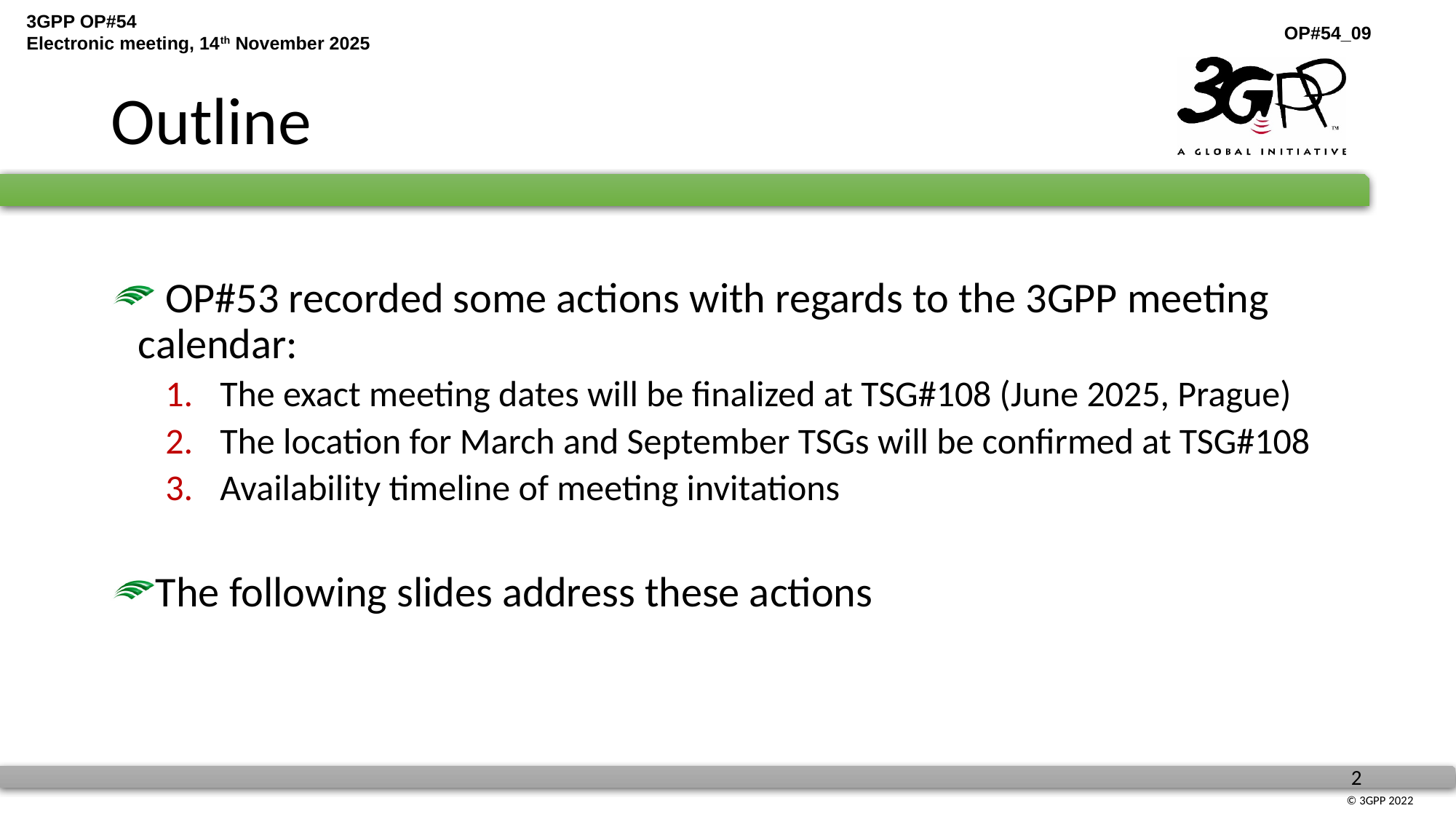

# Outline
 OP#53 recorded some actions with regards to the 3GPP meeting calendar:
The exact meeting dates will be finalized at TSG#108 (June 2025, Prague)
The location for March and September TSGs will be confirmed at TSG#108
Availability timeline of meeting invitations

The following slides address these actions